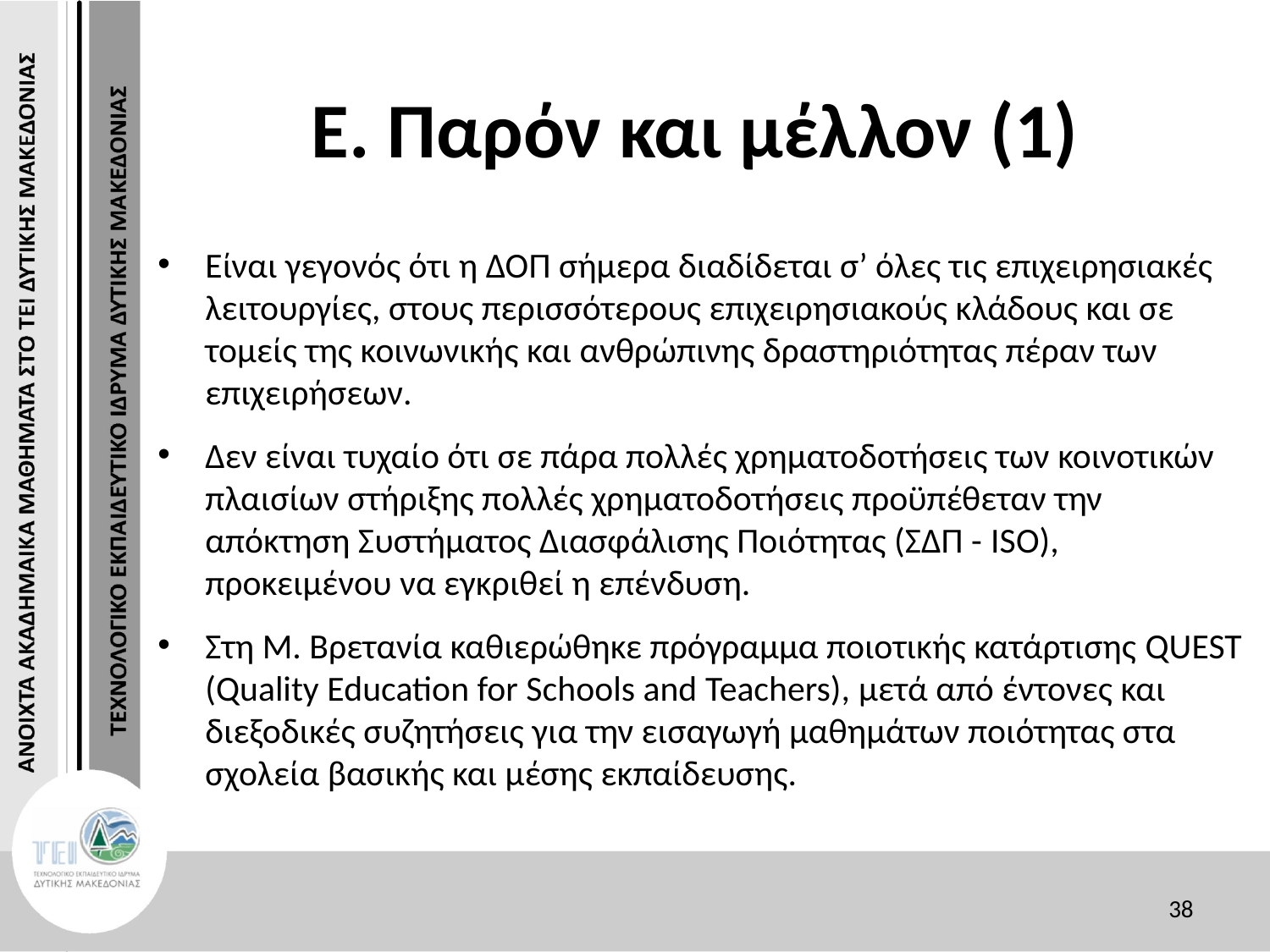

# Ε. Παρόν και μέλλον (1)
Είναι γεγονός ότι η ΔΟΠ σήμερα διαδίδεται σ’ όλες τις επιχειρησιακές λειτουργίες, στους περισσότερους επιχειρησιακούς κλάδους και σε τομείς της κοινωνικής και ανθρώπινης δραστηριότητας πέραν των επιχειρήσεων.
Δεν είναι τυχαίο ότι σε πάρα πολλές χρηματοδοτήσεις των κοινοτικών πλαισίων στήριξης πολλές χρηματοδοτήσεις προϋπέθεταν την απόκτηση Συστήματος Διασφάλισης Ποιότητας (ΣΔΠ - ISO), προκειμένου να εγκριθεί η επένδυση.
Στη Μ. Βρετανία καθιερώθηκε πρόγραμμα ποιοτικής κατάρτισης QUEST (Quality Education for Schools and Teachers), μετά από έντονες και διεξοδικές συζητήσεις για την εισαγωγή μαθημάτων ποιότητας στα σχολεία βασικής και μέσης εκπαίδευσης.

38